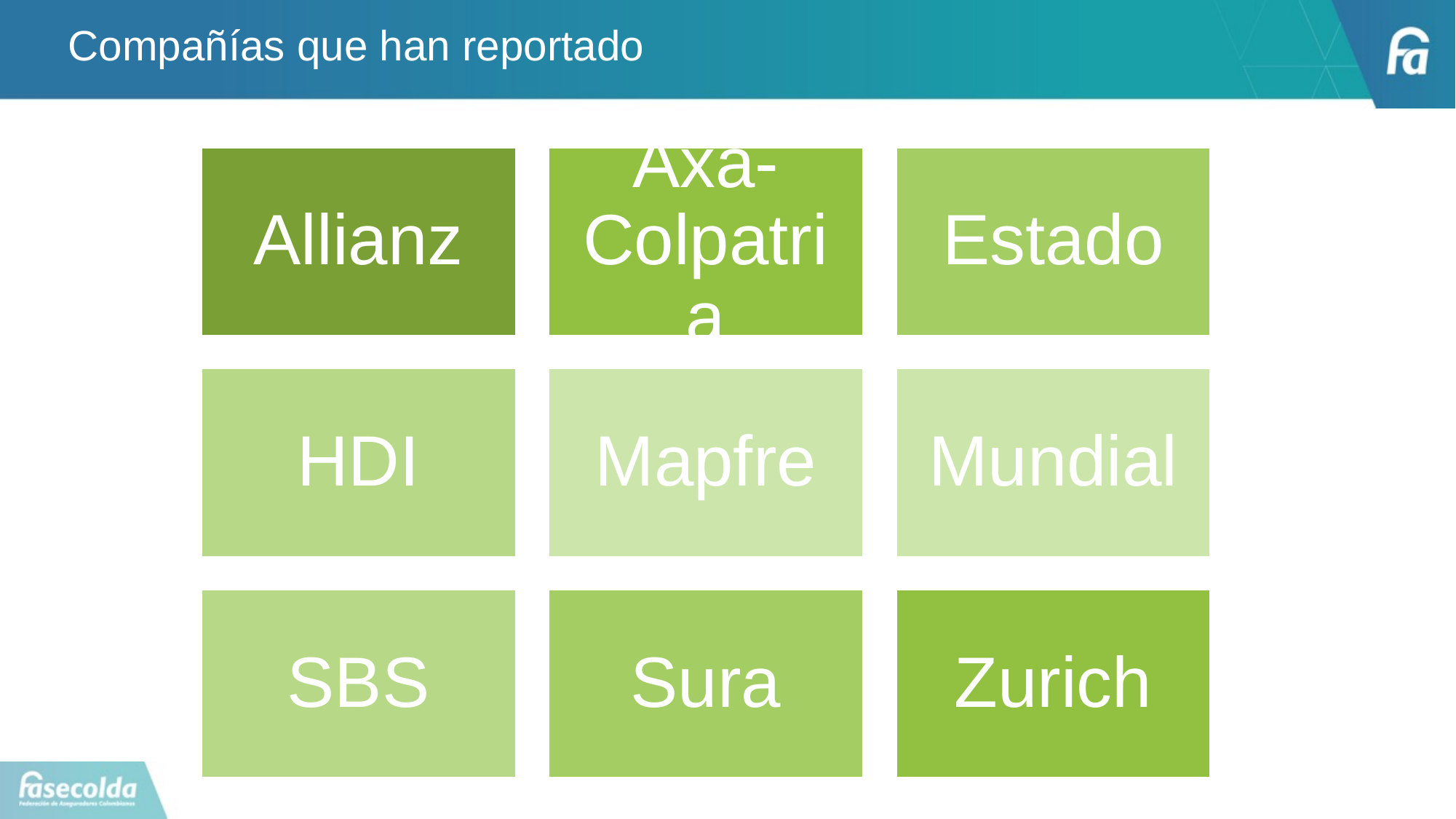

# Compañías que han reportado
Allianz
Axa-Colpatria
Estado
HDI
Mapfre
Mundial
SBS
Sura
Zurich